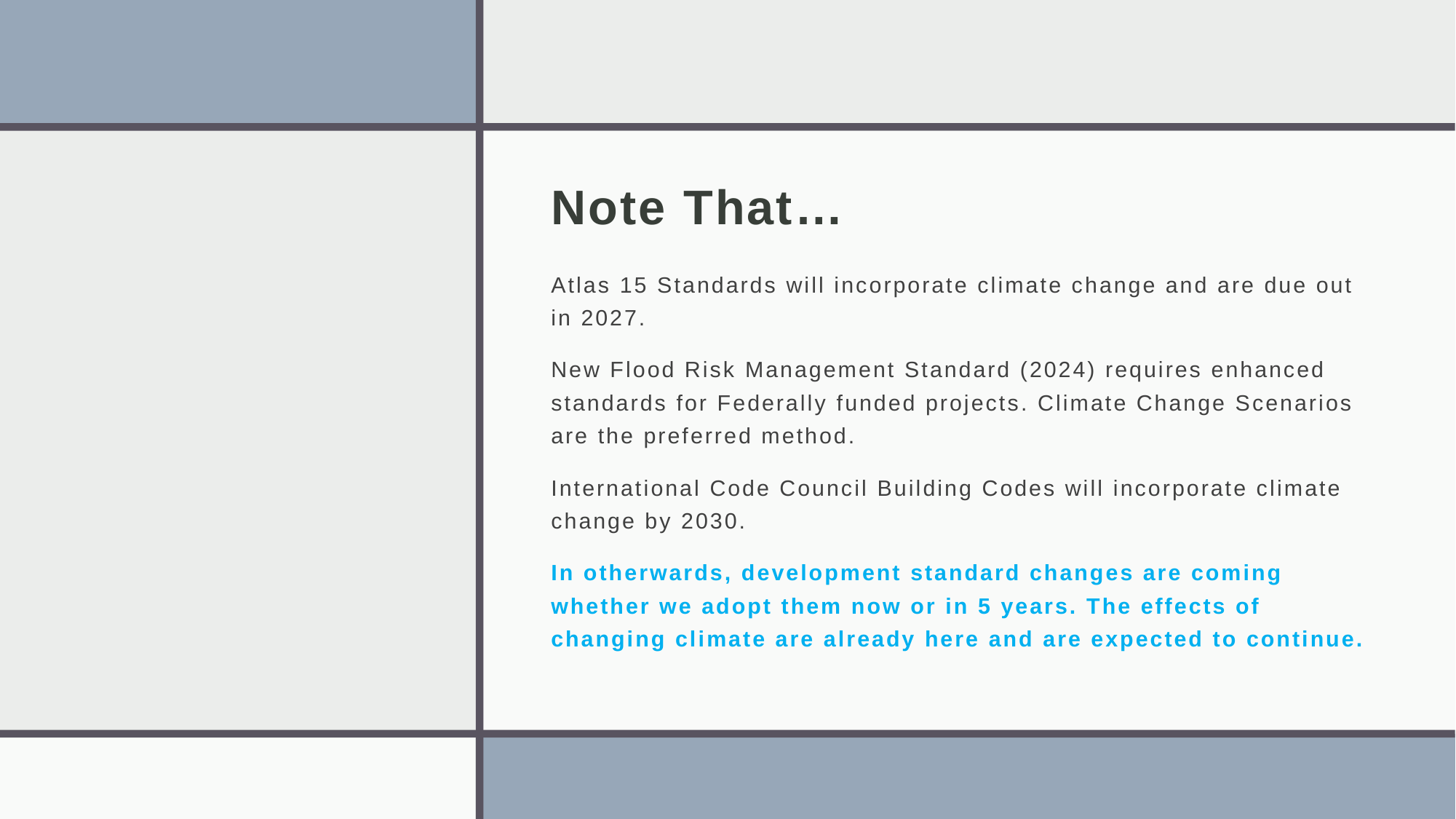

# Note That…
Atlas 15 Standards will incorporate climate change and are due out in 2027.
New Flood Risk Management Standard (2024) requires enhanced standards for Federally funded projects. Climate Change Scenarios are the preferred method.
International Code Council Building Codes will incorporate climate change by 2030.
In otherwards, development standard changes are coming whether we adopt them now or in 5 years. The effects of changing climate are already here and are expected to continue.